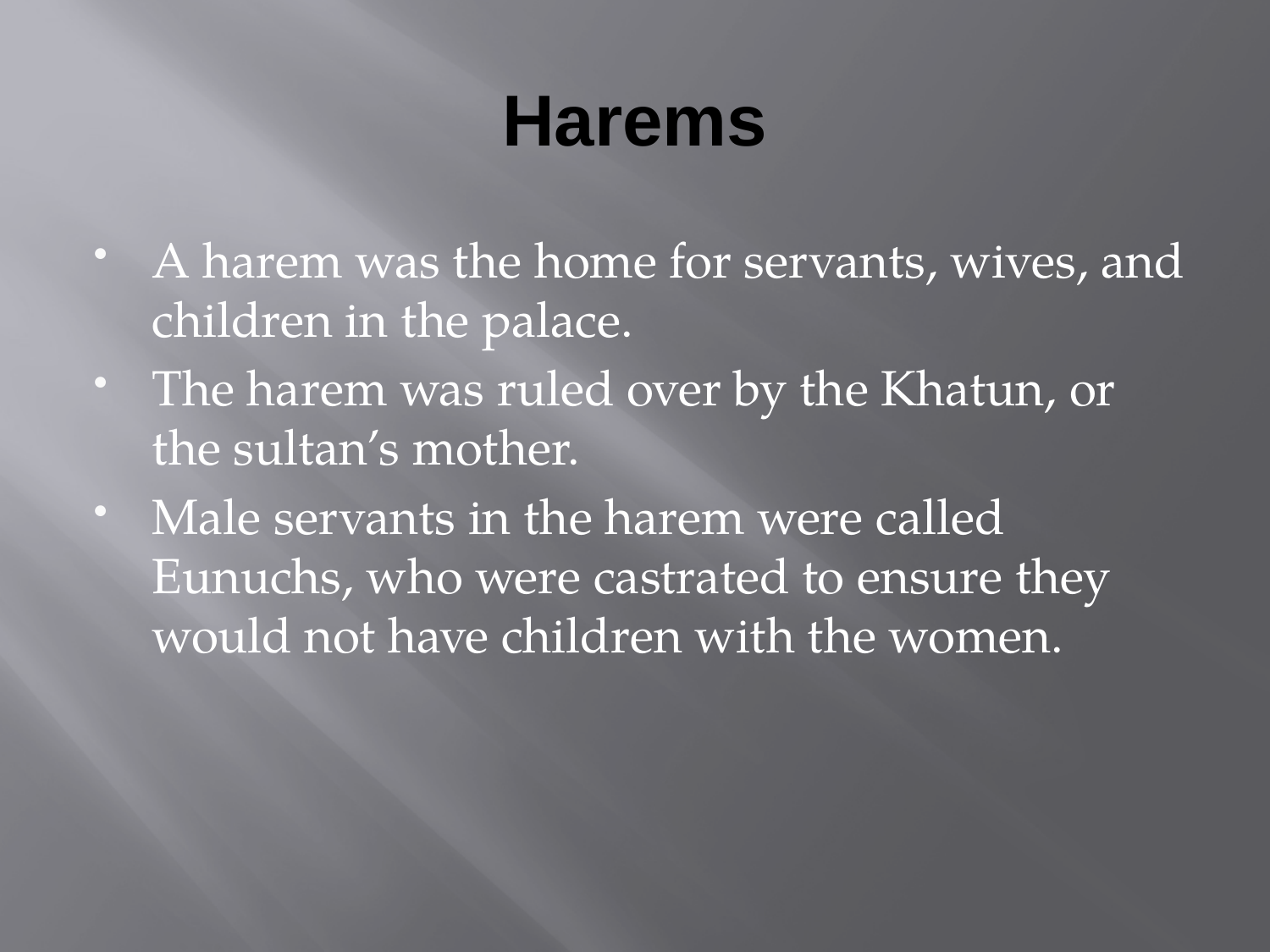

# Harems
A harem was the home for servants, wives, and children in the palace.
The harem was ruled over by the Khatun, or the sultan’s mother.
Male servants in the harem were called Eunuchs, who were castrated to ensure they would not have children with the women.